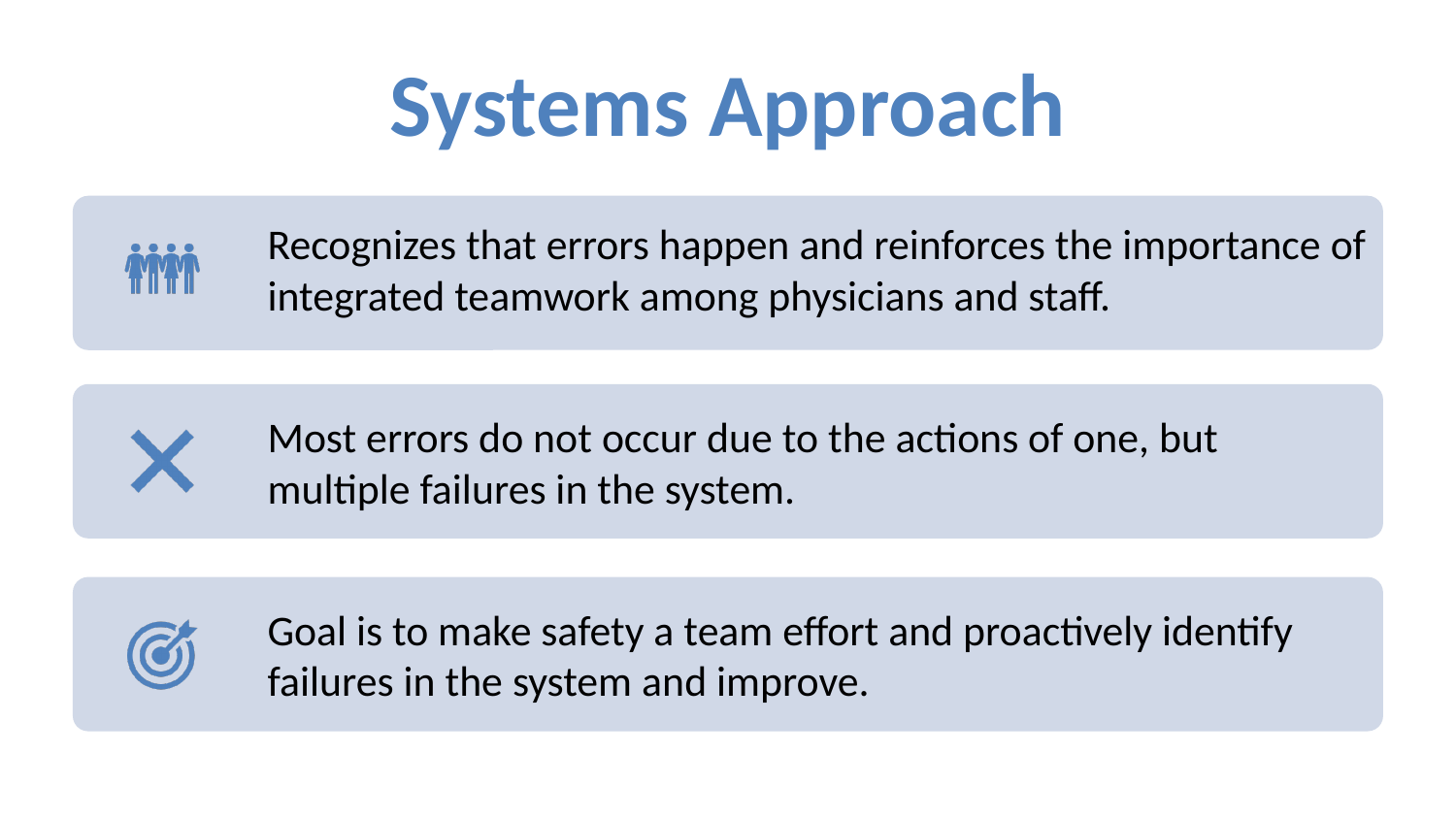

# Systems Approach
Recognizes that errors happen and reinforces the importance of integrated teamwork among physicians and staff.
Most errors do not occur due to the actions of one, but multiple failures in the system.
Goal is to make safety a team effort and proactively identify failures in the system and improve.